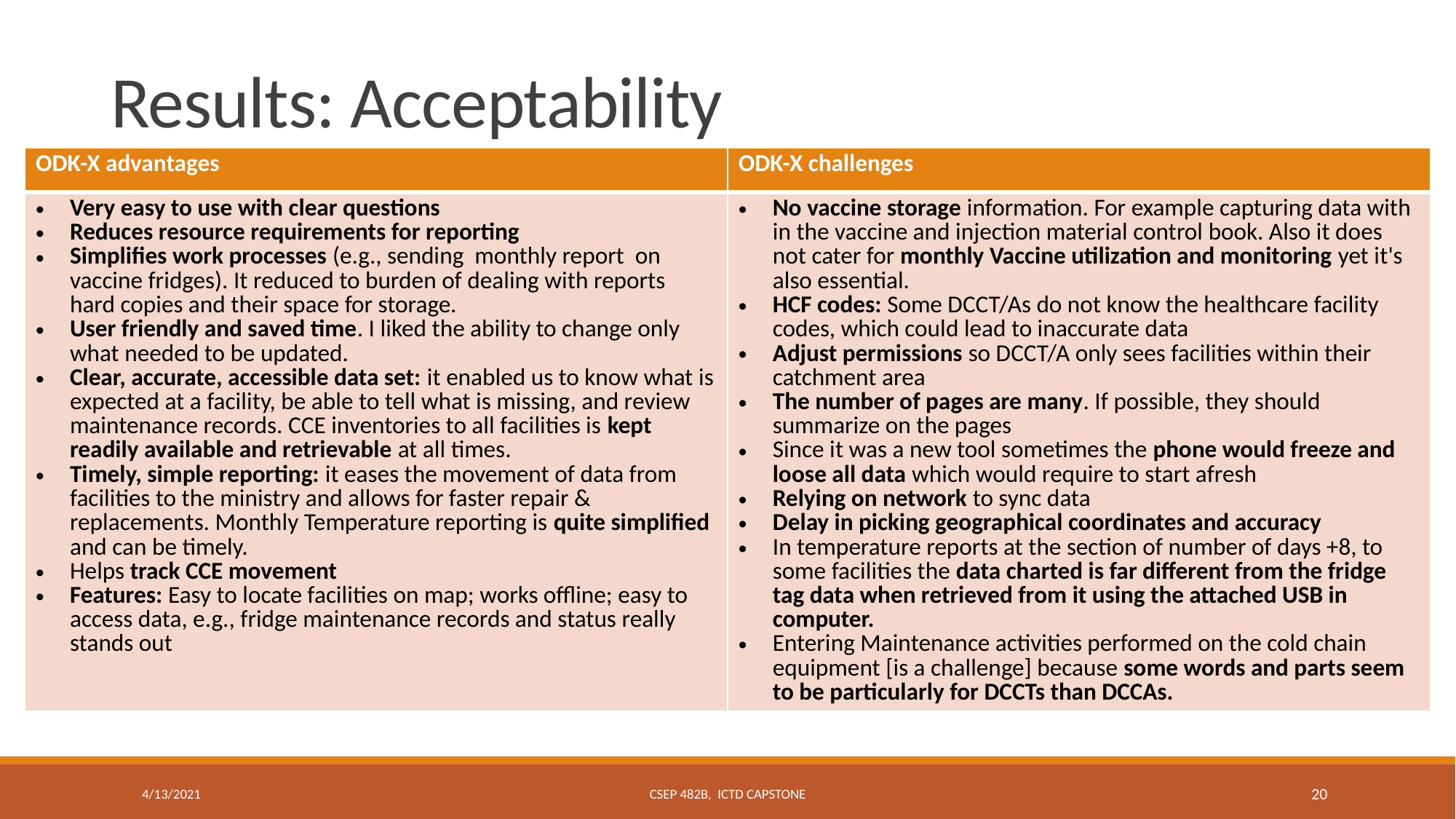

# Results: Acceptability
| ODK-X advantages | ODK-X challenges |
| --- | --- |
| Very easy to use with clear questions Reduces resource requirements for reporting Simplifies work processes (e.g., sending monthly report on vaccine fridges). It reduced to burden of dealing with reports hard copies and their space for storage. User friendly and saved time. I liked the ability to change only what needed to be updated. Clear, accurate, accessible data set: it enabled us to know what is expected at a facility, be able to tell what is missing, and review maintenance records. CCE inventories to all facilities is kept readily available and retrievable at all times. Timely, simple reporting: it eases the movement of data from facilities to the ministry and allows for faster repair & replacements. Monthly Temperature reporting is quite simplified and can be timely. Helps track CCE movement Features: Easy to locate facilities on map; works offline; easy to access data, e.g., fridge maintenance records and status really stands out | No vaccine storage information. For example capturing data with in the vaccine and injection material control book. Also it does not cater for monthly Vaccine utilization and monitoring yet it's also essential. HCF codes: Some DCCT/As do not know the healthcare facility codes, which could lead to inaccurate data Adjust permissions so DCCT/A only sees facilities within their catchment area The number of pages are many. If possible, they should summarize on the pages Since it was a new tool sometimes the phone would freeze and loose all data which would require to start afresh Relying on network to sync data Delay in picking geographical coordinates and accuracy In temperature reports at the section of number of days +8, to some facilities the data charted is far different from the fridge tag data when retrieved from it using the attached USB in computer. Entering Maintenance activities performed on the cold chain equipment [is a challenge] because some words and parts seem to be particularly for DCCTs than DCCAs. |
4/13/2021
CSEP 482B,  ICTD Capstone
20